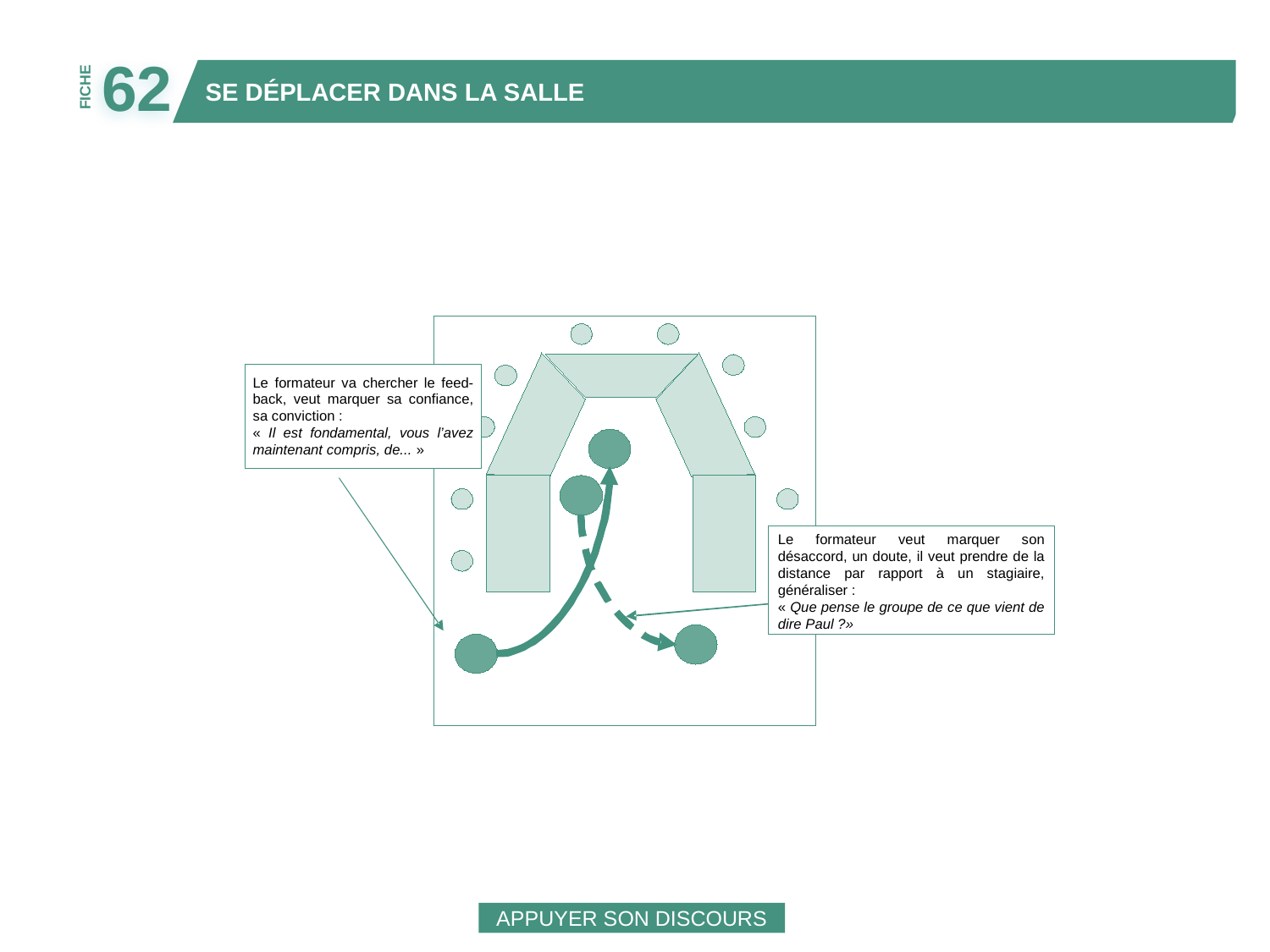

62

SE DÉPLACER DANS LA SALLE
FICHE

Le formateur va chercher le feed-back, veut marquer sa confiance, sa conviction :
« Il est fondamental, vous l’avez maintenant compris, de... »

Le formateur veut marquer son désaccord, un doute, il veut prendre de la distance par rapport à un stagiaire, généraliser :
« Que pense le groupe de ce que vient de dire Paul ?»

APPUYER SON DISCOURS